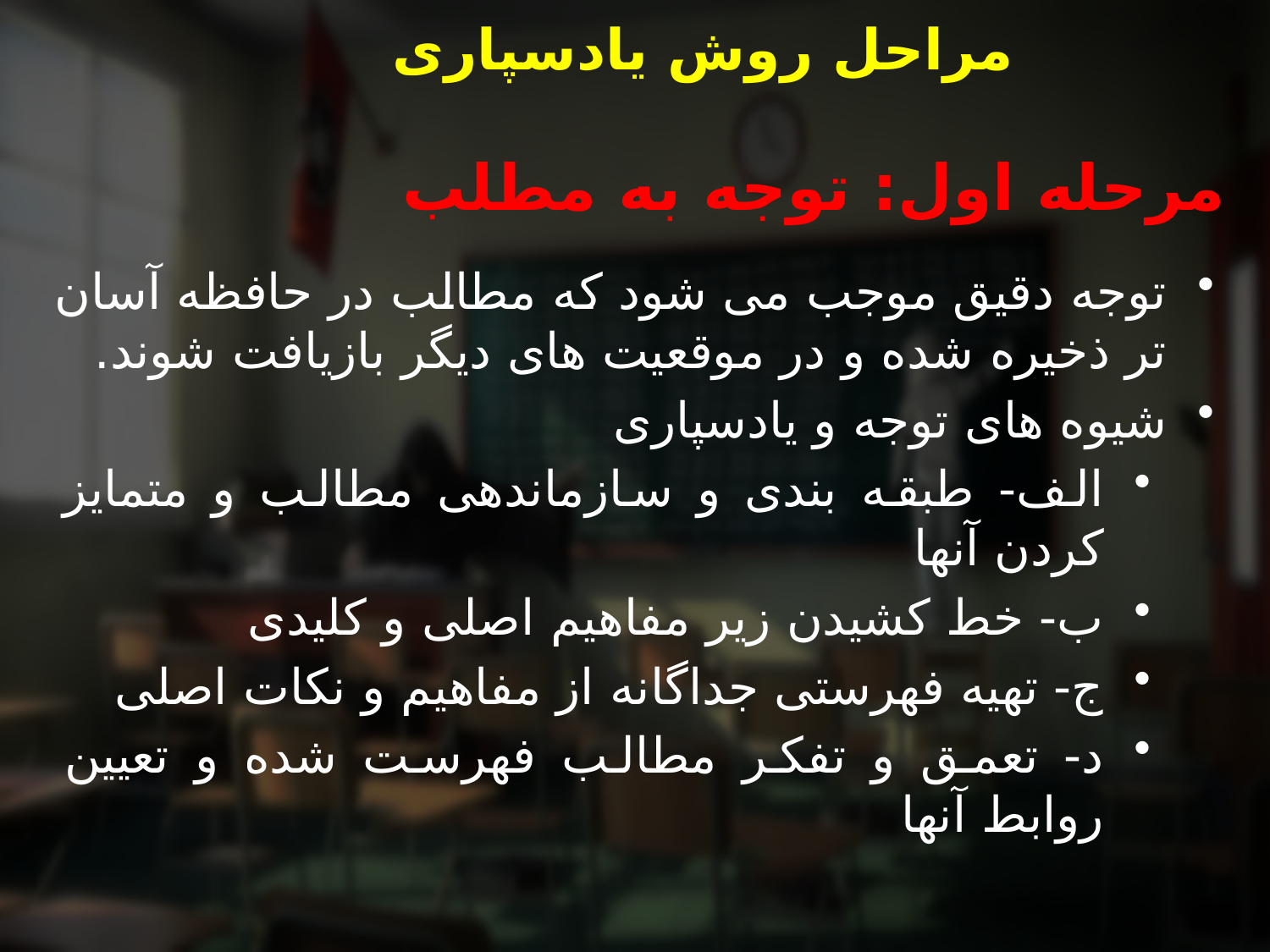

# مراحل روش یادسپاری
مرحله اول: توجه به مطلب
توجه دقیق موجب می شود که مطالب در حافظه آسان تر ذخیره شده و در موقعیت های دیگر بازیافت شوند.
شیوه های توجه و یادسپاری
الف- طبقه بندی و سازماندهی مطالب و متمایز کردن آنها
ب- خط کشیدن زیر مفاهیم اصلی و کلیدی
ج- تهیه فهرستی جداگانه از مفاهیم و نکات اصلی
د- تعمق و تفکر مطالب فهرست شده و تعیین روابط آنها